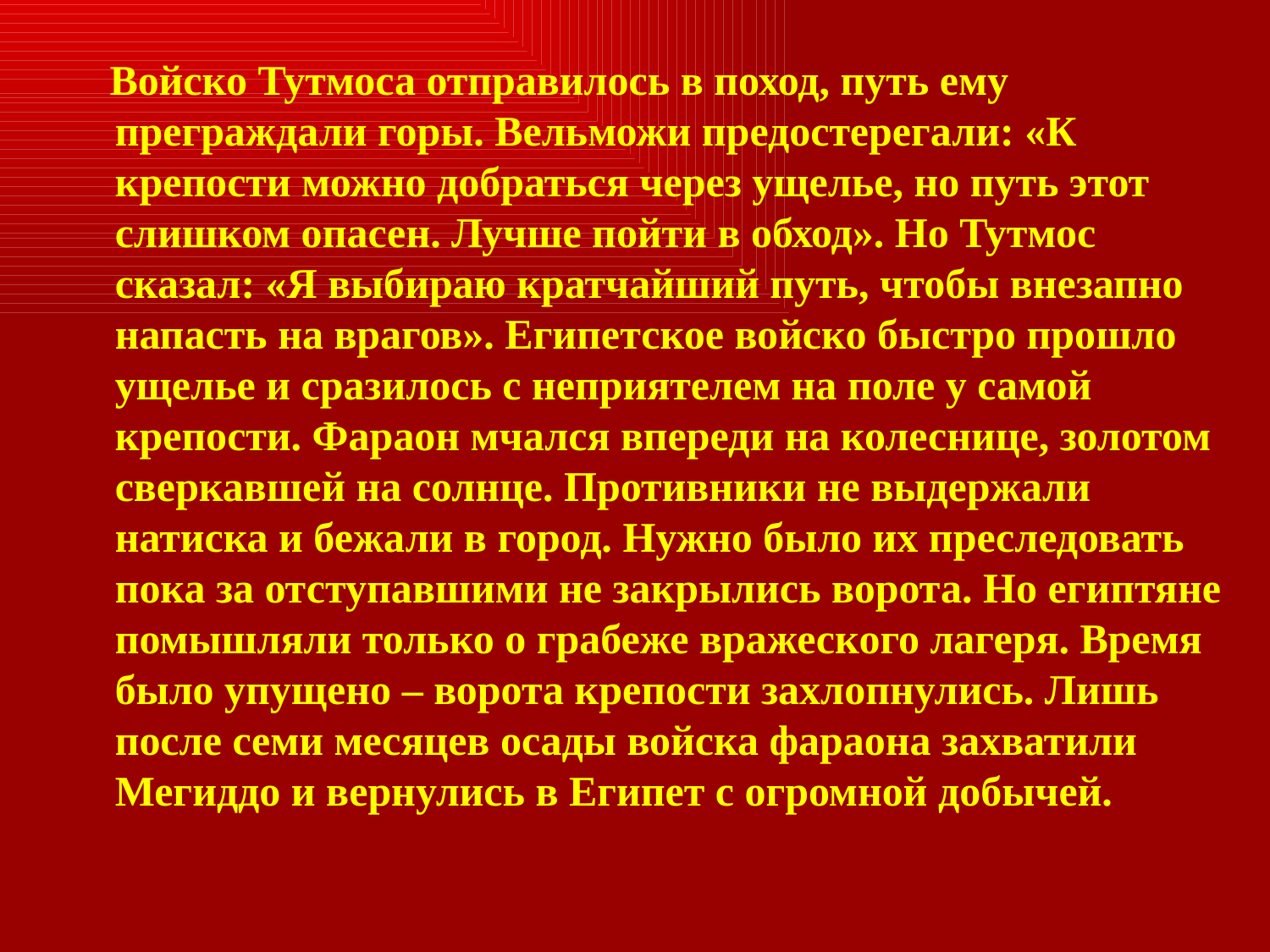

Войско Тутмоса отправилось в поход, путь ему преграждали горы. Вельможи предостерегали: «К крепости можно добраться через ущелье, но путь этот слишком опасен. Лучше пойти в обход». Но Тутмос сказал: «Я выбираю кратчайший путь, чтобы внезапно напасть на врагов». Египетское войско быстро прошло ущелье и сразилось с неприятелем на поле у самой крепости. Фараон мчался впереди на колеснице, золотом сверкавшей на солнце. Противники не выдержали натиска и бежали в город. Нужно было их преследовать пока за отступавшими не закрылись ворота. Но египтяне помышляли только о грабеже вражеского лагеря. Время было упущено – ворота крепости захлопнулись. Лишь после семи месяцев осады войска фараона захватили Мегиддо и вернулись в Египет с огромной добычей.